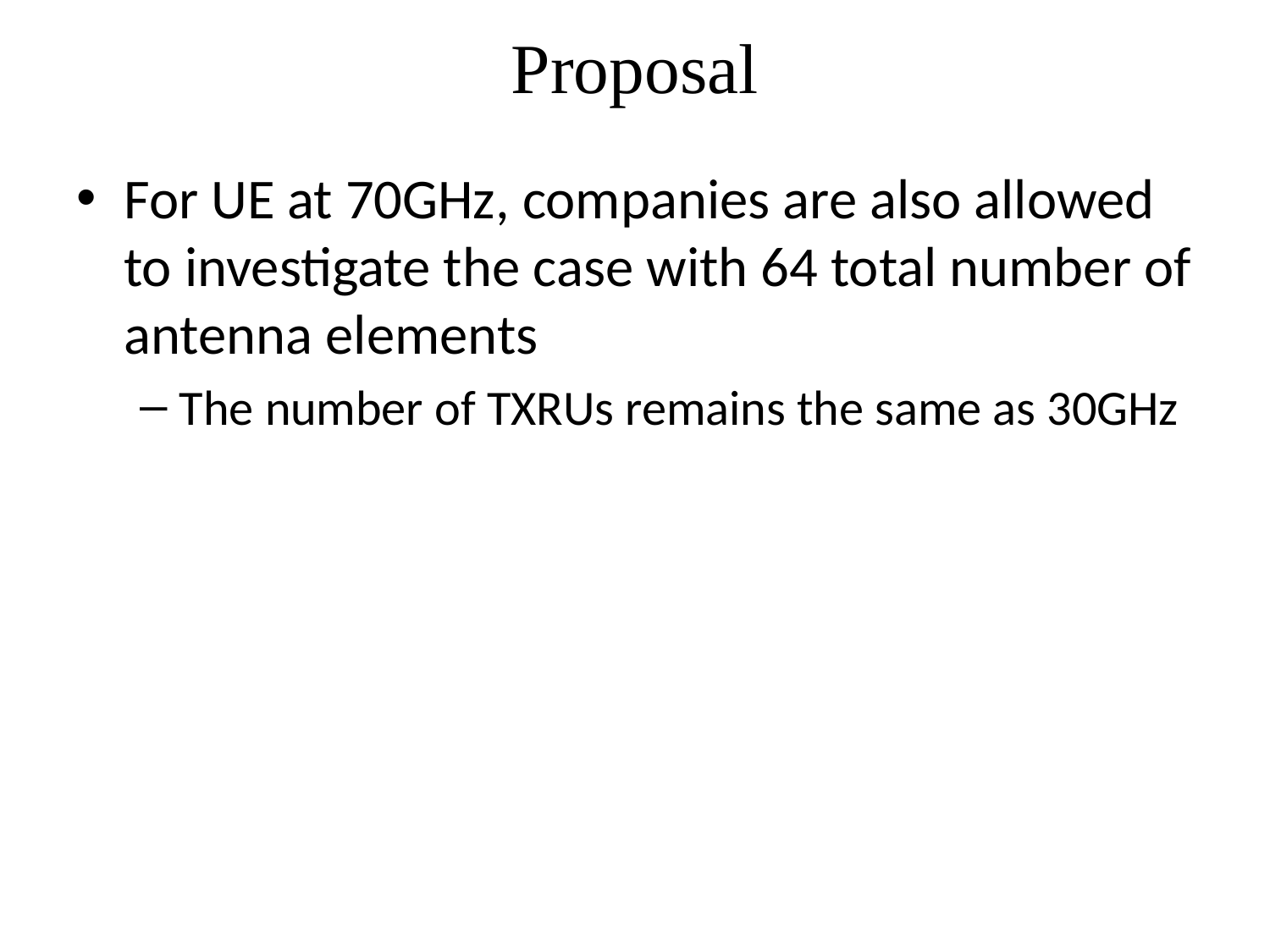

# Proposal
For UE at 70GHz, companies are also allowed to investigate the case with 64 total number of antenna elements
The number of TXRUs remains the same as 30GHz